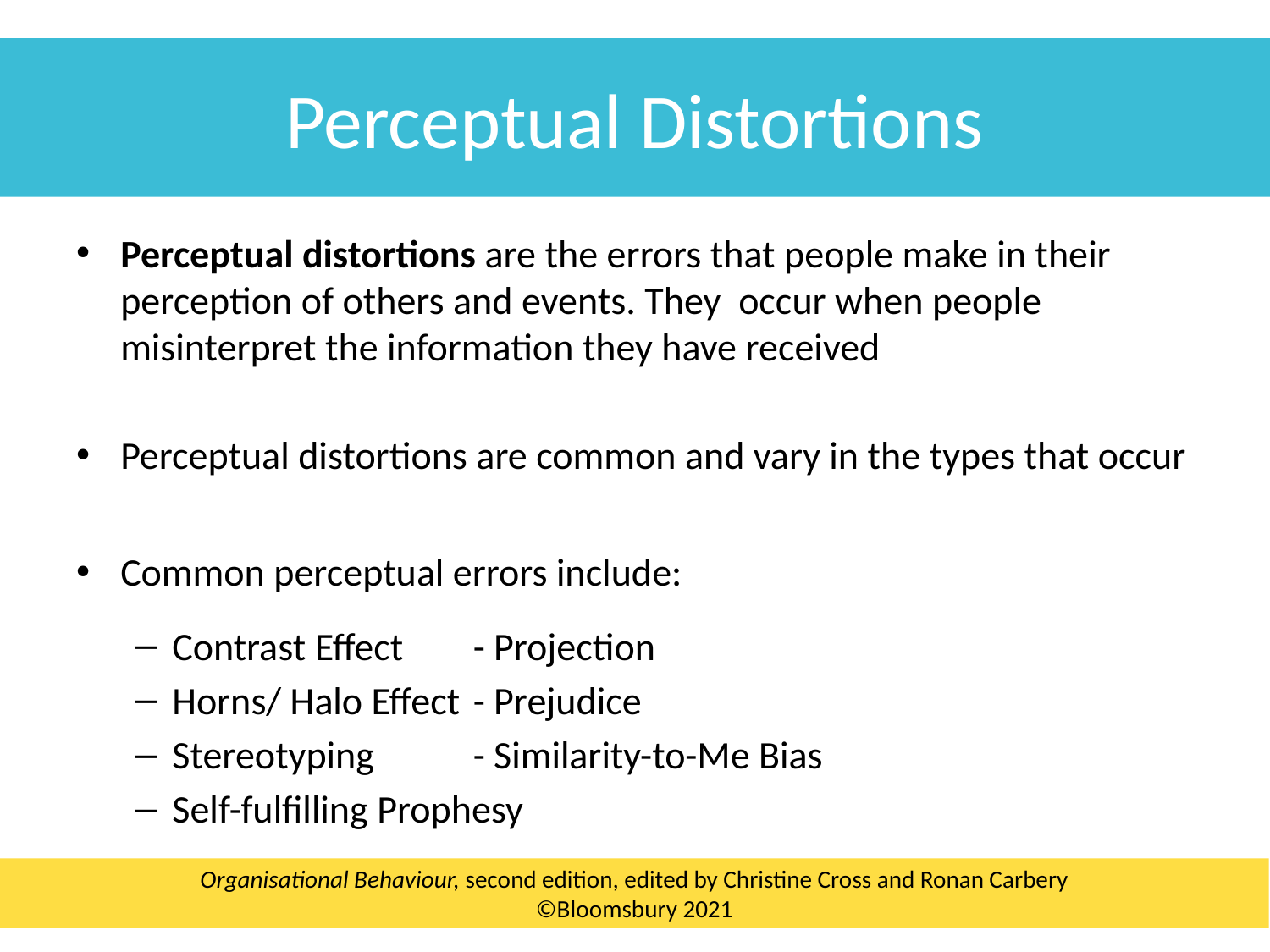

Perceptual Distortions
Perceptual distortions are the errors that people make in their perception of others and events. They  occur when people misinterpret the information they have received

Perceptual distortions are common and vary in the types that occur

Common perceptual errors include:

Contrast Effect			- Projection
Horns/ Halo Effect		- Prejudice
Stereotyping 			- Similarity-to-Me Bias
Self-fulfilling Prophesy